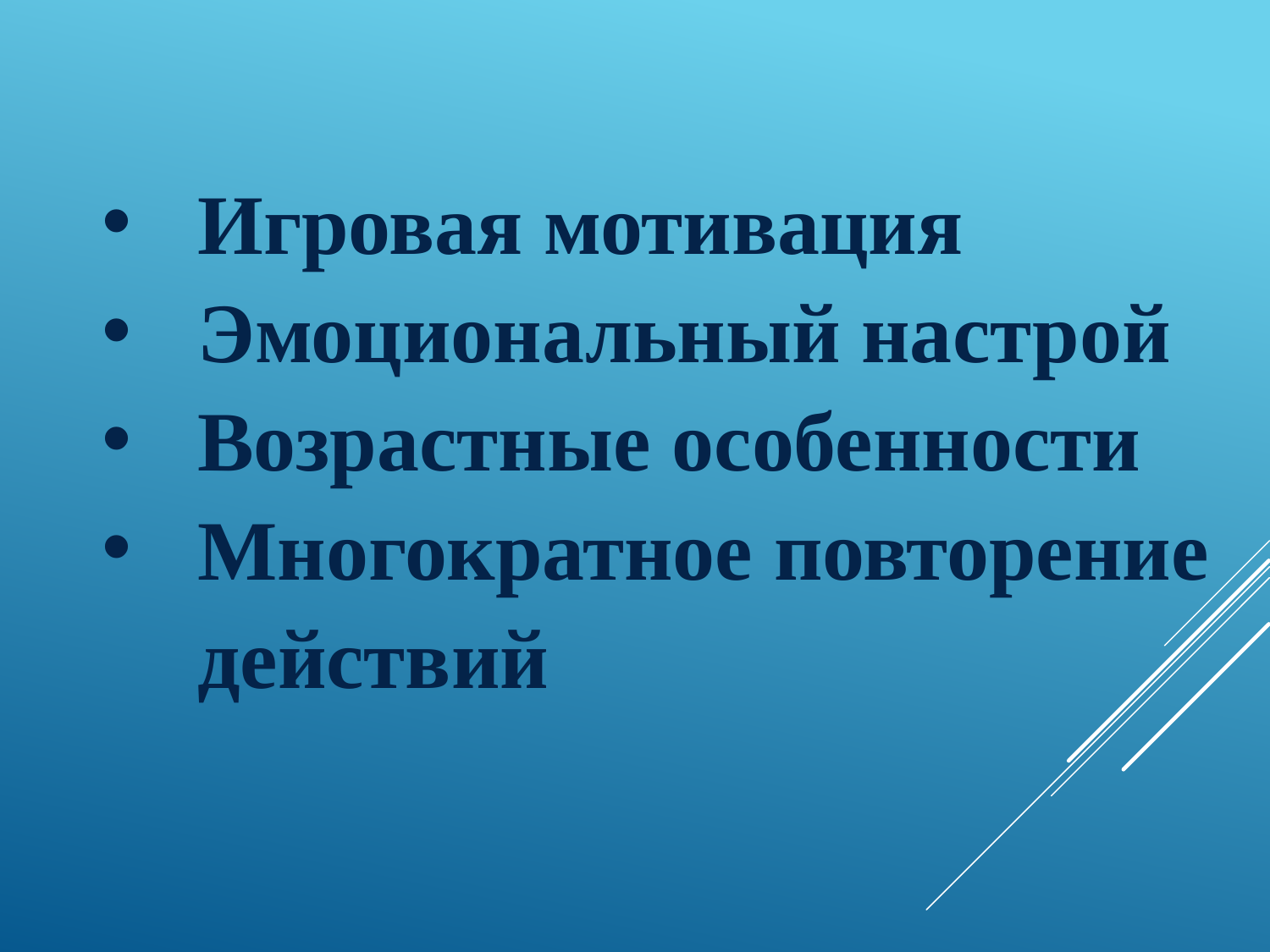

Игровая мотивация
Эмоциональный настрой
Возрастные особенности
Многократное повторение действий